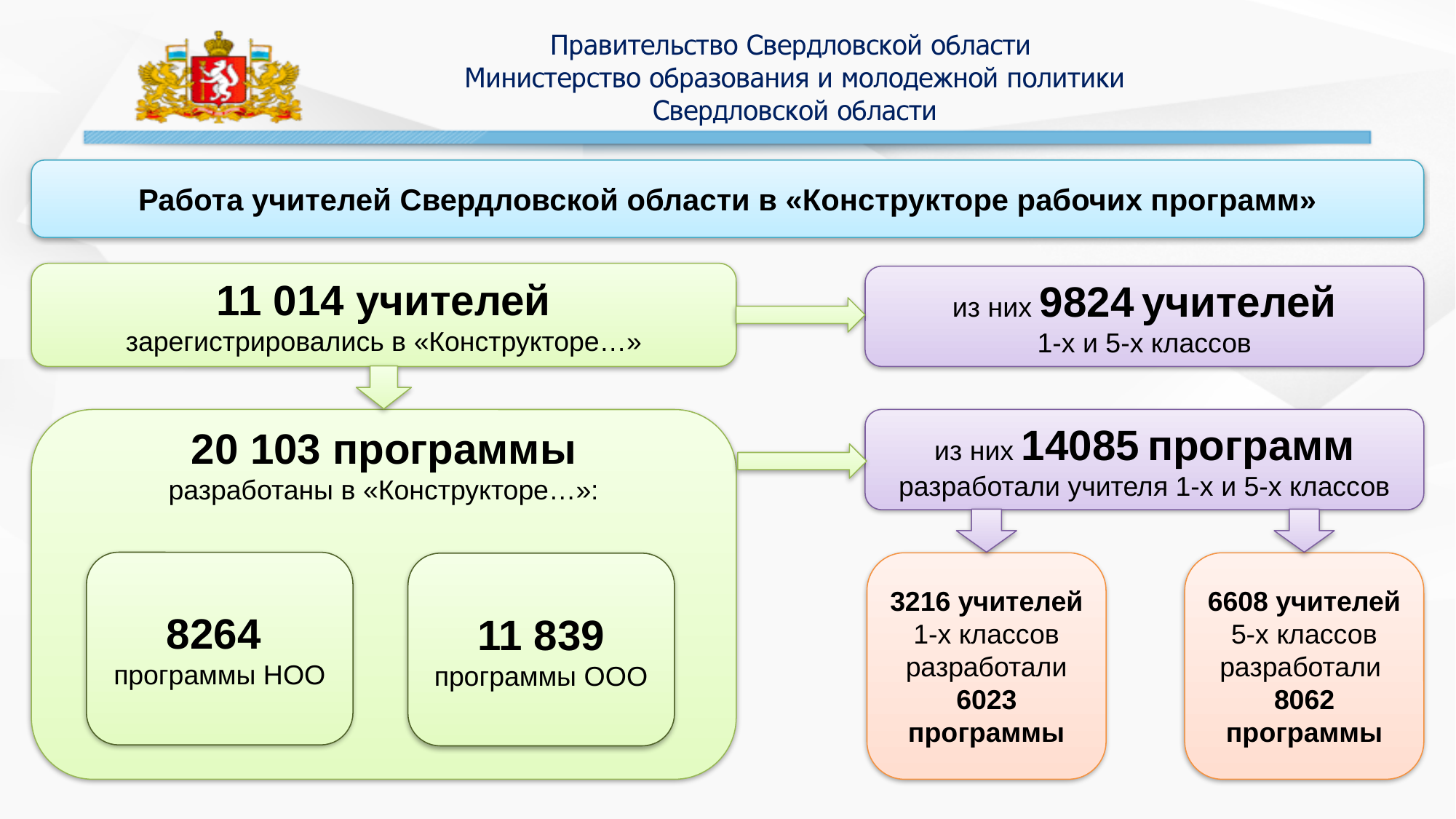

Правительство Свердловской области
Министерство образования и молодежной политики Свердловской области
Работа учителей Свердловской области в «Конструкторе рабочих программ»
11 014 учителей
зарегистрировались в «Конструкторе…»
из них 9824 учителей
1-х и 5-х классов

20 103 программы
разработаны в «Конструкторе…»:

из них 14085 программ
разработали учителя 1-х и 5-х классов

8264
программы НОО
3216 учителей
1-х классов
разработали 6023 программы
6608 учителей
5-х классов
разработали
8062 программы
11 839
программы ООО